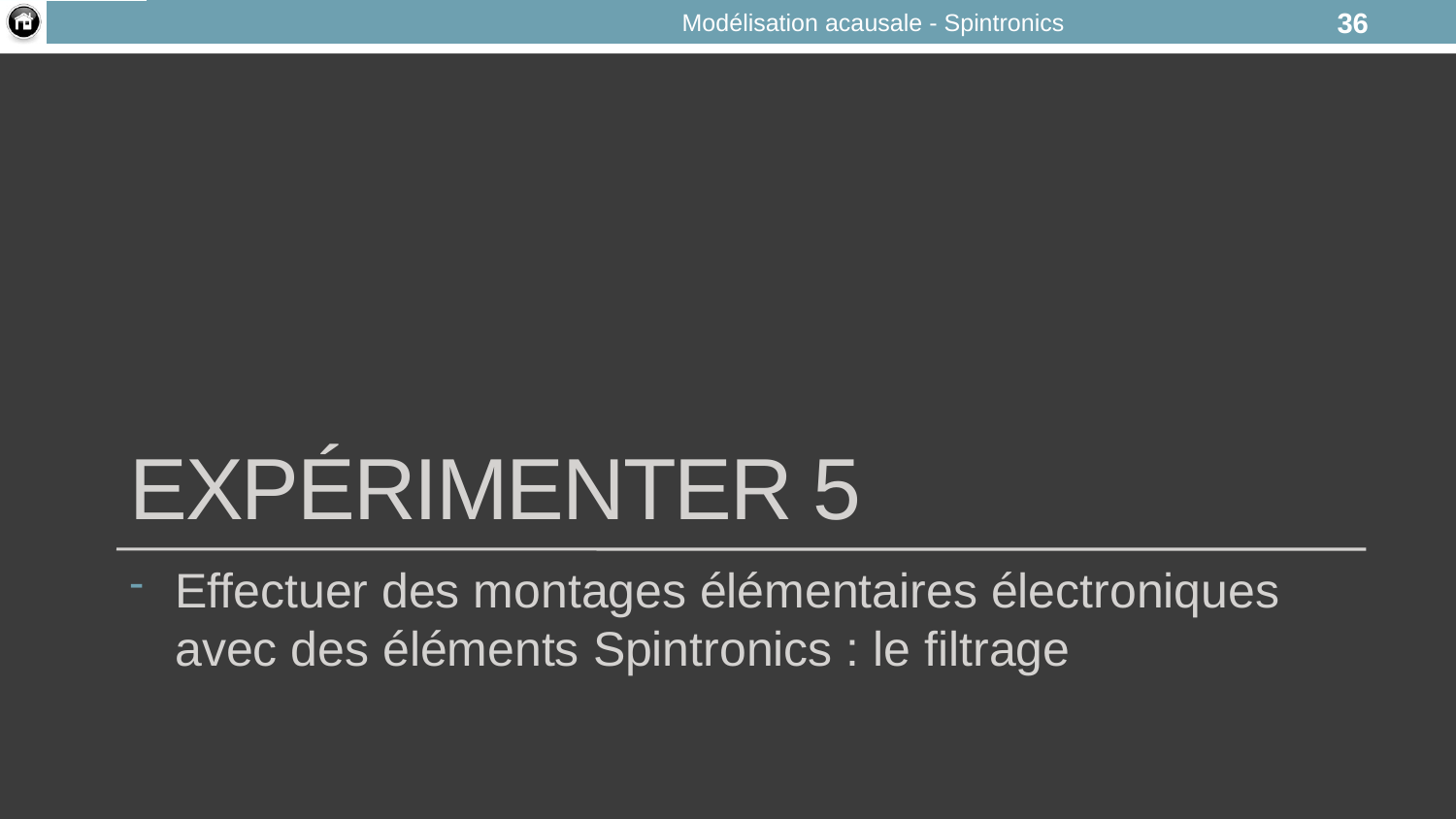

Modélisation acausale - Spintronics
36
# Expérimenter 5
Effectuer des montages élémentaires électroniques avec des éléments Spintronics : le filtrage